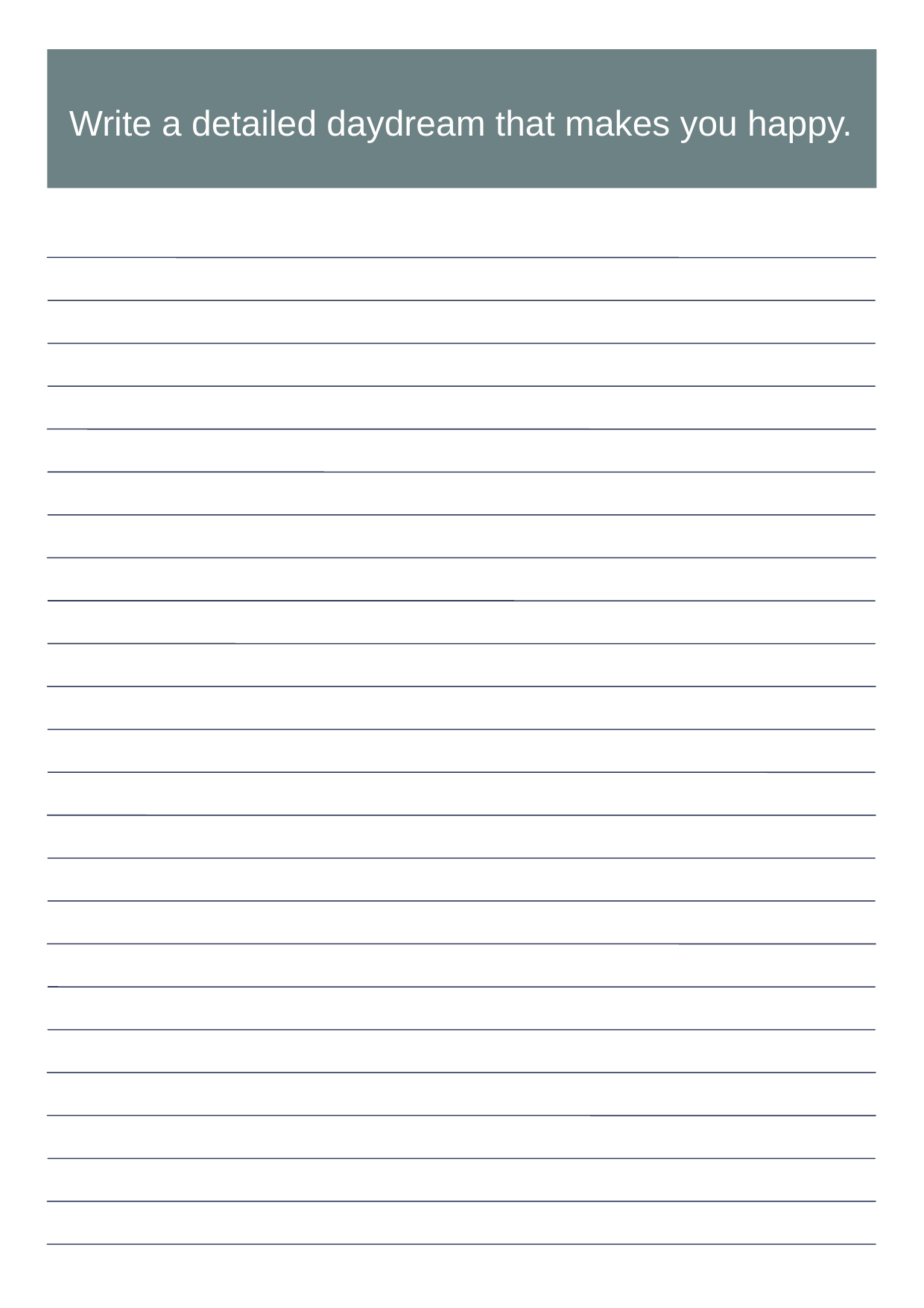

Write a detailed daydream that makes you happy.